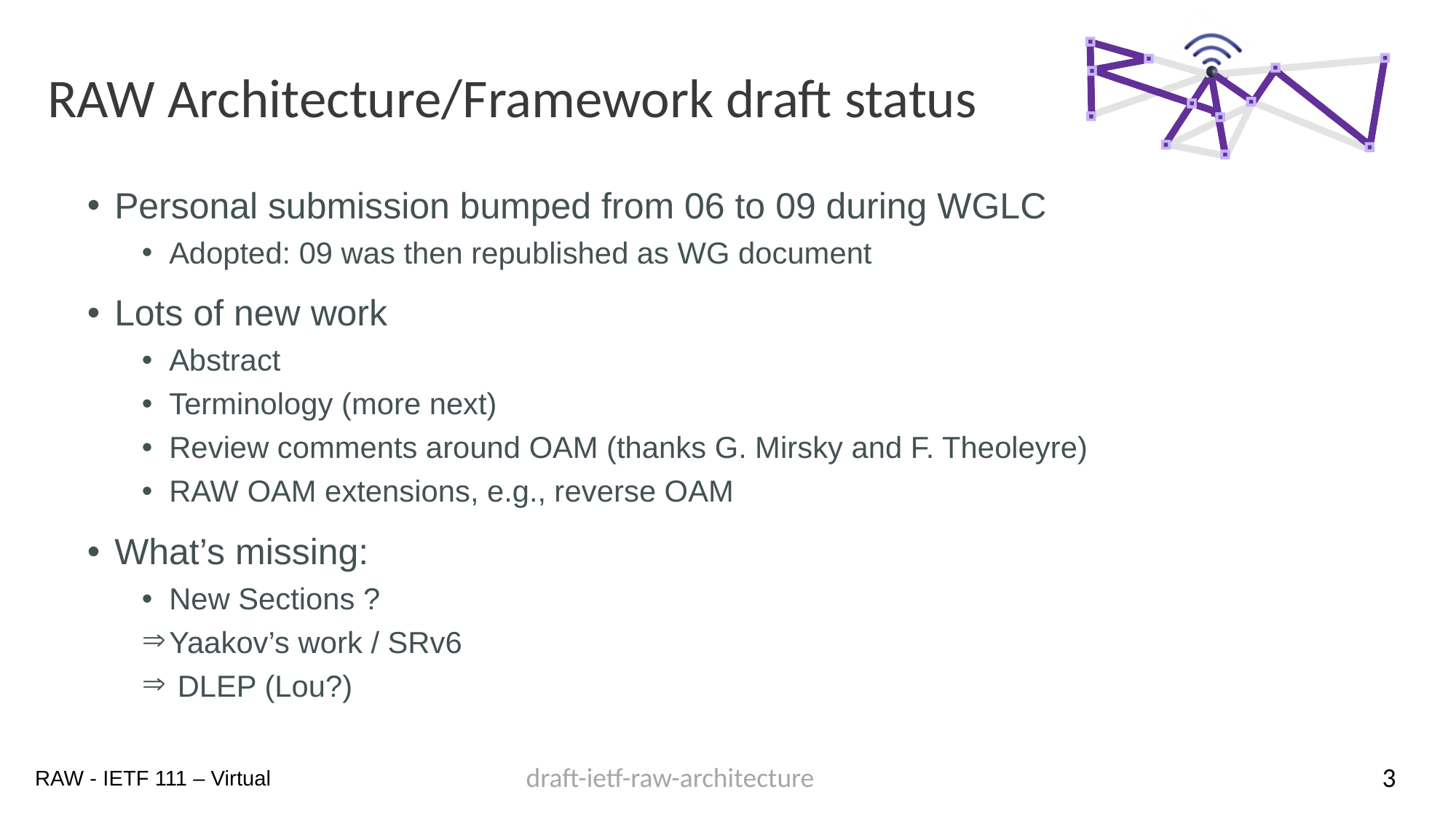

# RAW Architecture/Framework draft status
Personal submission bumped from 06 to 09 during WGLC
Adopted: 09 was then republished as WG document
Lots of new work
Abstract
Terminology (more next)
Review comments around OAM (thanks G. Mirsky and F. Theoleyre)
RAW OAM extensions, e.g., reverse OAM
What’s missing:
New Sections ?
Yaakov’s work / SRv6
 DLEP (Lou?)
3
draft-ietf-raw-architecture